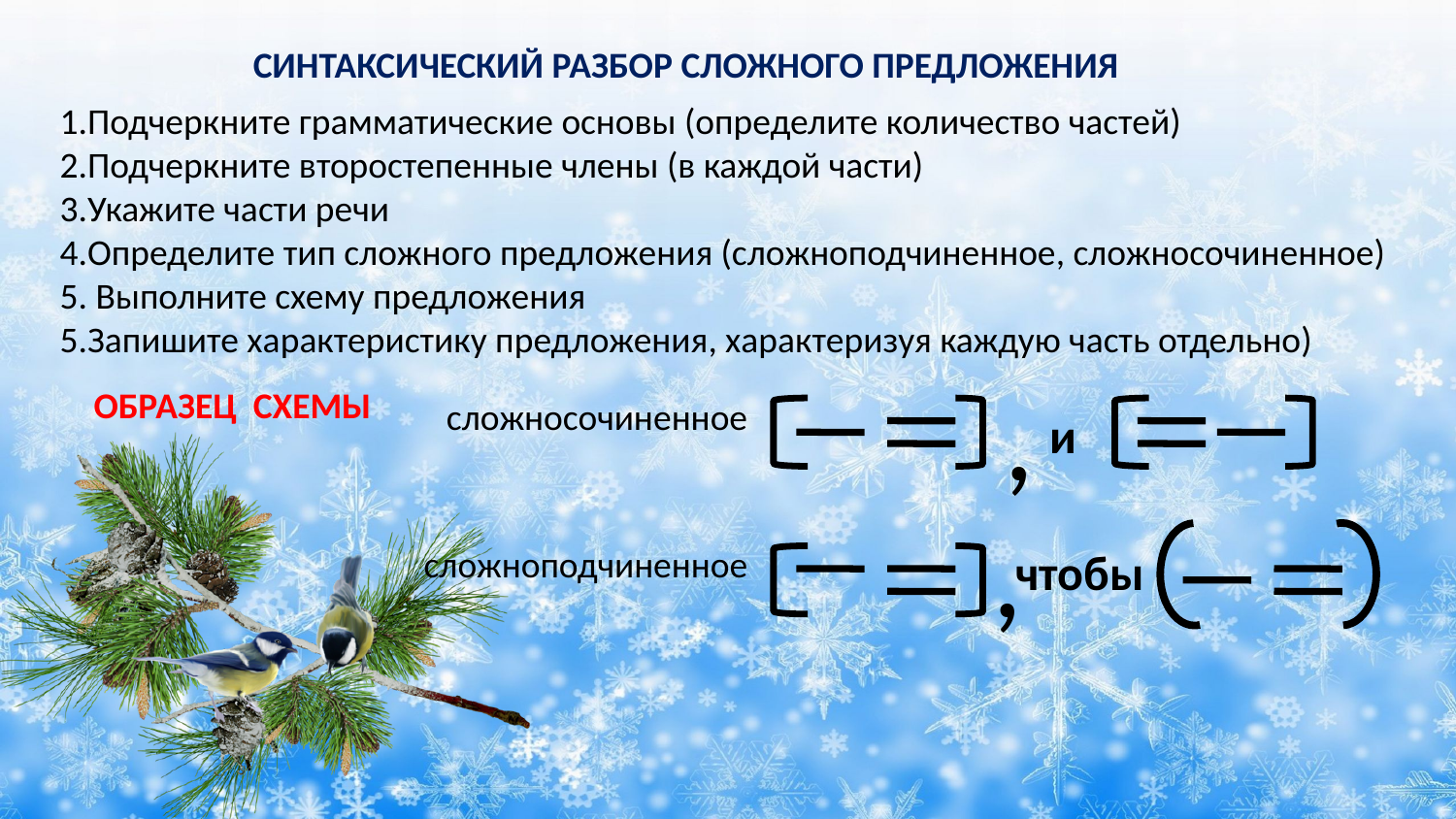

СИНТАКСИЧЕСКИЙ РАЗБОР СЛОЖНОГО ПРЕДЛОЖЕНИЯ
1.Подчеркните грамматические основы (определите количество частей)
2.Подчеркните второстепенные члены (в каждой части)
3.Укажите части речи
4.Определите тип сложного предложения (сложноподчиненное, сложносочиненное)
5. Выполните схему предложения
5.Запишите характеристику предложения, характеризуя каждую часть отдельно)

,
ОБРАЗЕЦ  СХЕМЫ
сложносочиненное

и

,

сложноподчиненное
чтобы